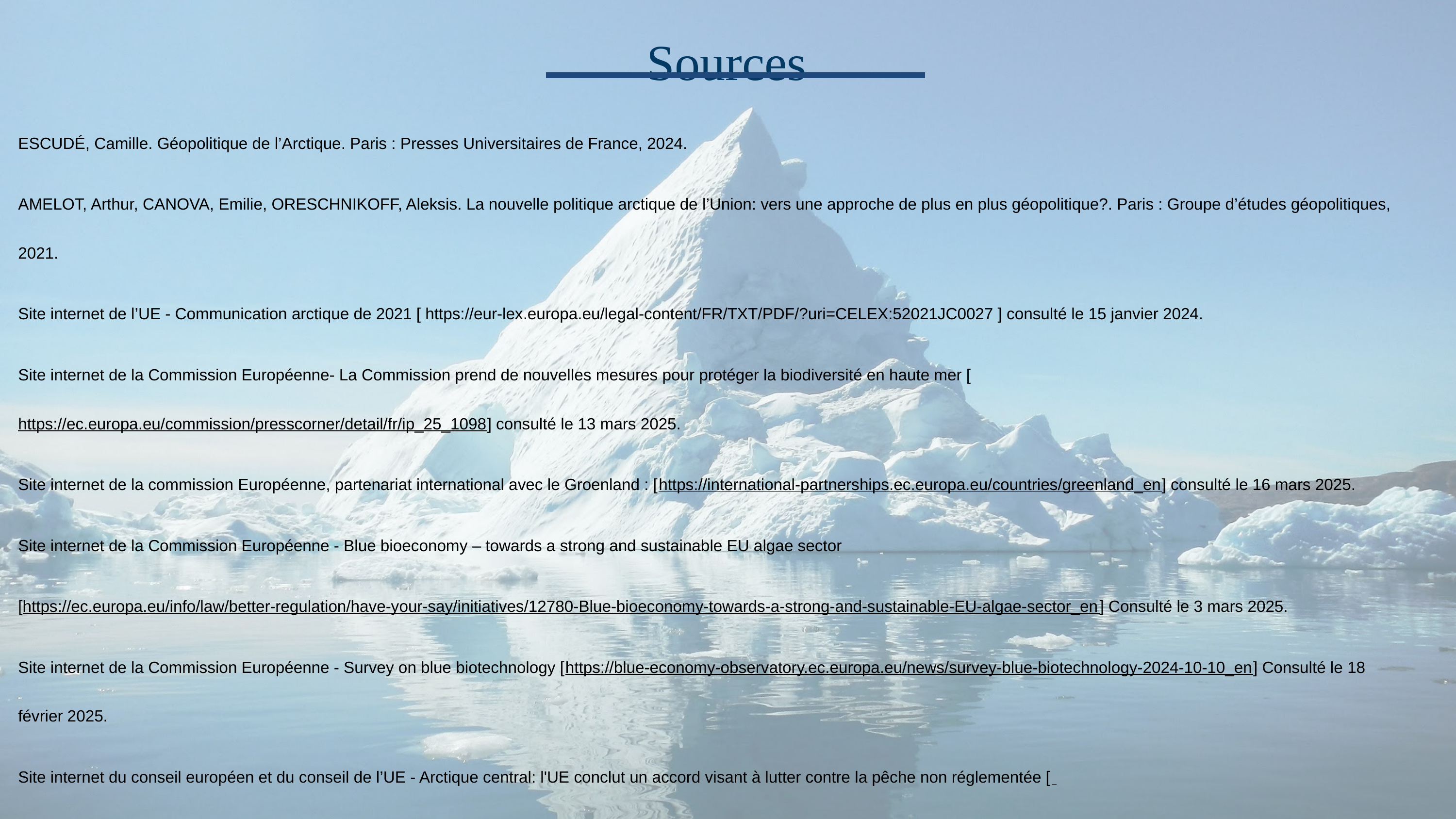

Sources
ESCUDÉ, Camille. Géopolitique de l’Arctique. Paris : Presses Universitaires de France, 2024.
AMELOT, Arthur, CANOVA, Emilie, ORESCHNIKOFF, Aleksis. La nouvelle politique arctique de l’Union: vers une approche de plus en plus géopolitique?. Paris : Groupe d’études géopolitiques, 2021.
Site internet de l’UE - Communication arctique de 2021 [ https://eur-lex.europa.eu/legal-content/FR/TXT/PDF/?uri=CELEX:52021JC0027 ] consulté le 15 janvier 2024.
Site internet de la Commission Européenne- La Commission prend de nouvelles mesures pour protéger la biodiversité en haute mer [https://ec.europa.eu/commission/presscorner/detail/fr/ip_25_1098] consulté le 13 mars 2025.
Site internet de la commission Européenne, partenariat international avec le Groenland : [https://international-partnerships.ec.europa.eu/countries/greenland_en] consulté le 16 mars 2025.
Site internet de la Commission Européenne - Blue bioeconomy – towards a strong and sustainable EU algae sector
[https://ec.europa.eu/info/law/better-regulation/have-your-say/initiatives/12780-Blue-bioeconomy-towards-a-strong-and-sustainable-EU-algae-sector_en] Consulté le 3 mars 2025.
Site internet de la Commission Européenne - Survey on blue biotechnology [https://blue-economy-observatory.ec.europa.eu/news/survey-blue-biotechnology-2024-10-10_en] Consulté le 18 février 2025.
Site internet du conseil européen et du conseil de l’UE - Arctique central: l'UE conclut un accord visant à lutter contre la pêche non réglementée [ https://www.consilium.europa.eu/fr/press/press-releases/2019/03/04/central-arctic-eu-to-enter-agreement-against-unregulated-fishing/ ] Consulté le 2 février 2024.